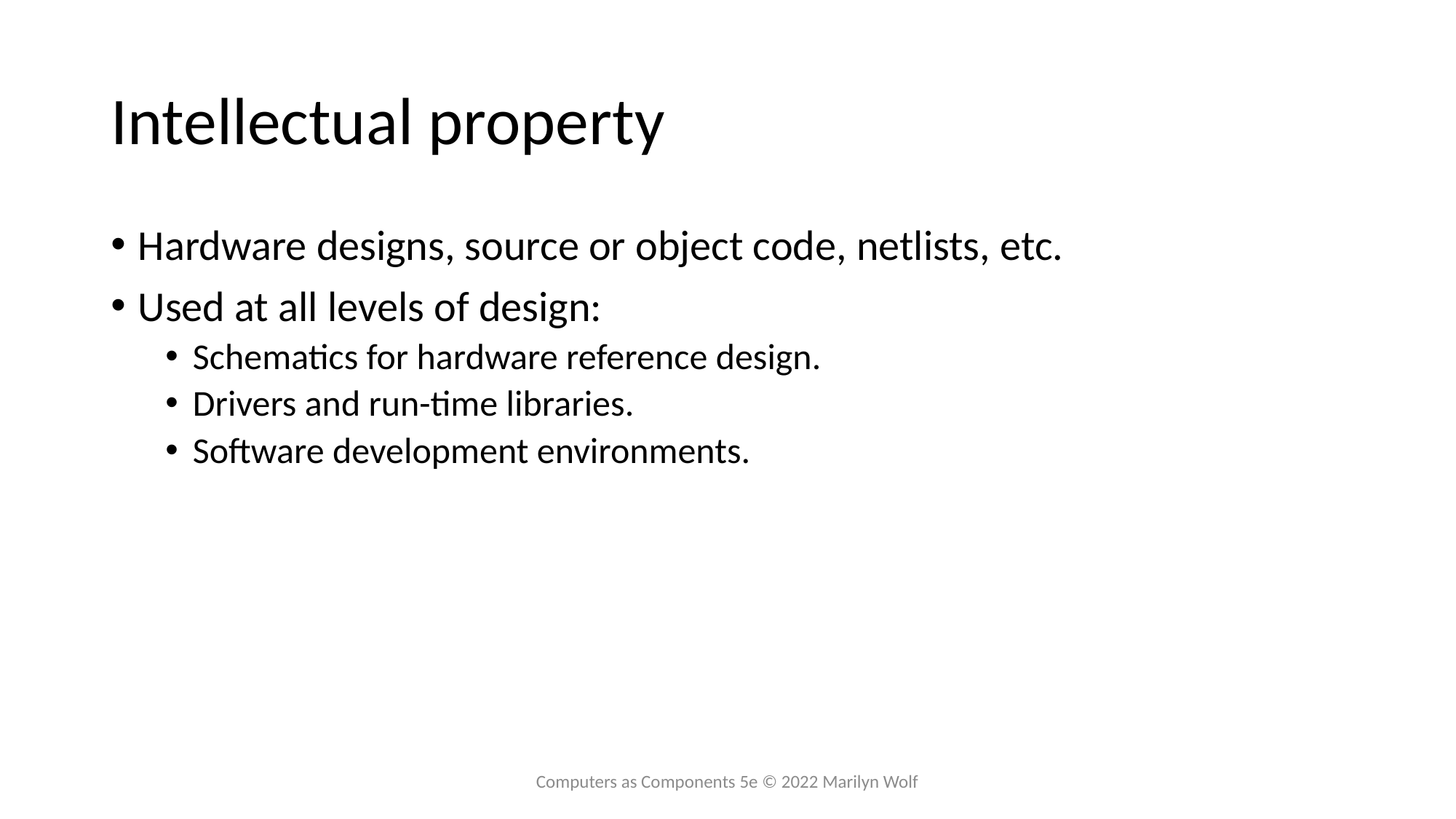

# Intellectual property
Hardware designs, source or object code, netlists, etc.
Used at all levels of design:
Schematics for hardware reference design.
Drivers and run-time libraries.
Software development environments.
Computers as Components 5e © 2022 Marilyn Wolf